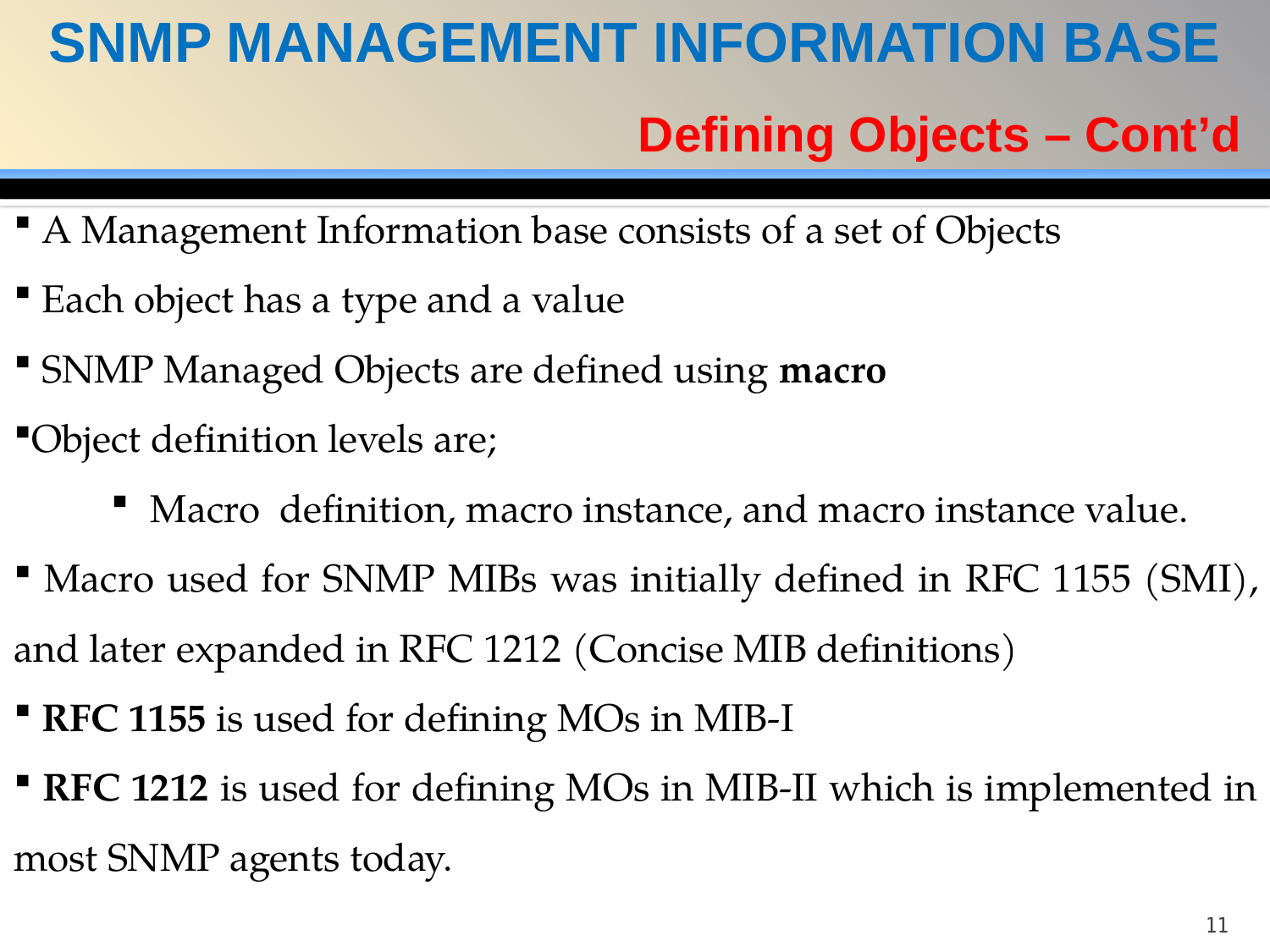

SNMP MANAGEMENT INFORMATION BASE
Defining Objects – Cont’d
 A Management Information base consists of a set of Objects
 Each object has a type and a value
 SNMP Managed Objects are defined using macro
Object definition levels are;
 Macro  definition, macro instance, and macro instance value.
 Macro used for SNMP MIBs was initially defined in RFC 1155 (SMI), and later expanded in RFC 1212 (Concise MIB definitions)
 RFC 1155 is used for defining MOs in MIB-I
 RFC 1212 is used for defining MOs in MIB-II which is implemented in most SNMP agents today.

11